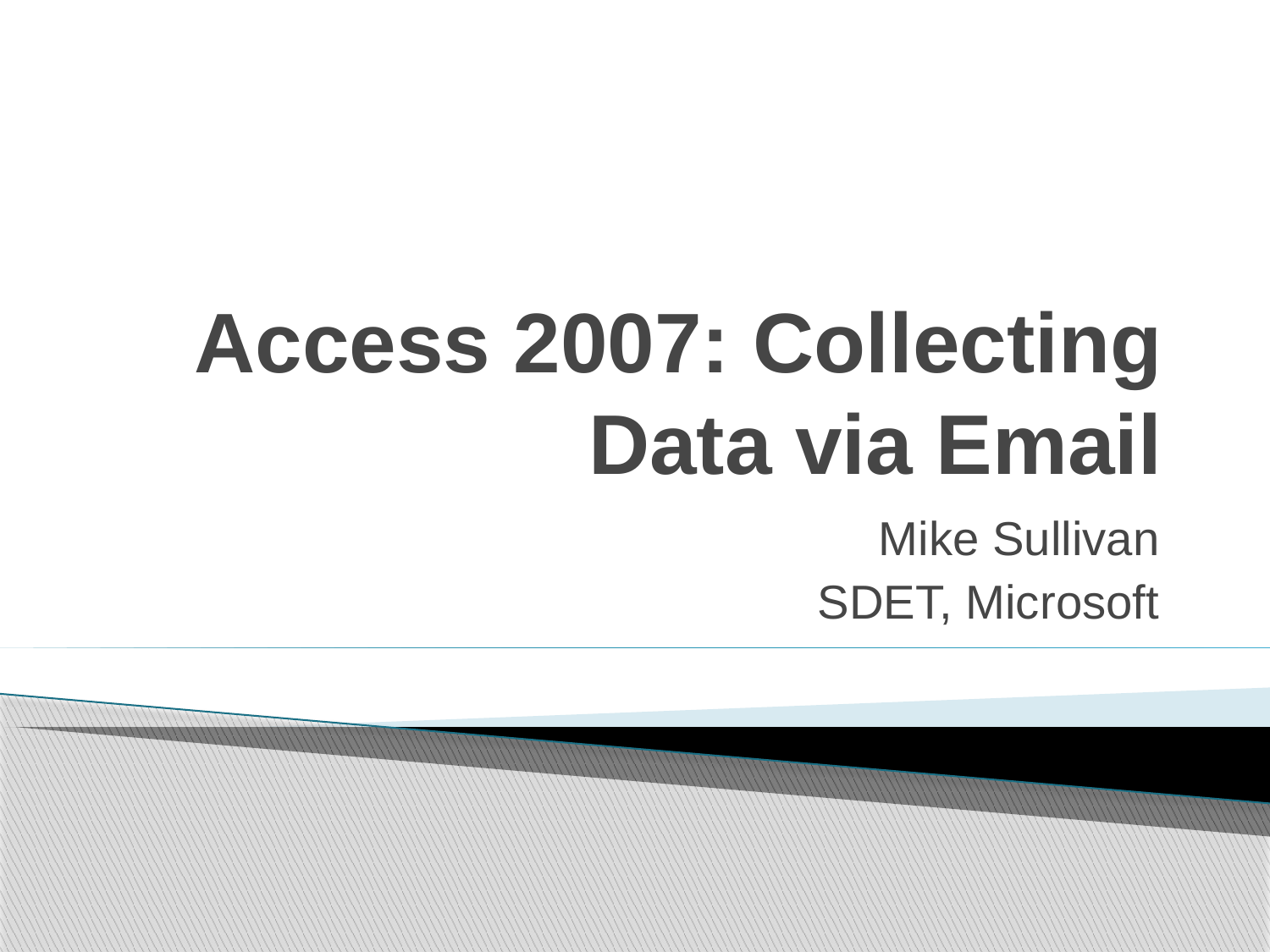

# Access 2007: Collecting Data via Email
Mike Sullivan
SDET, Microsoft